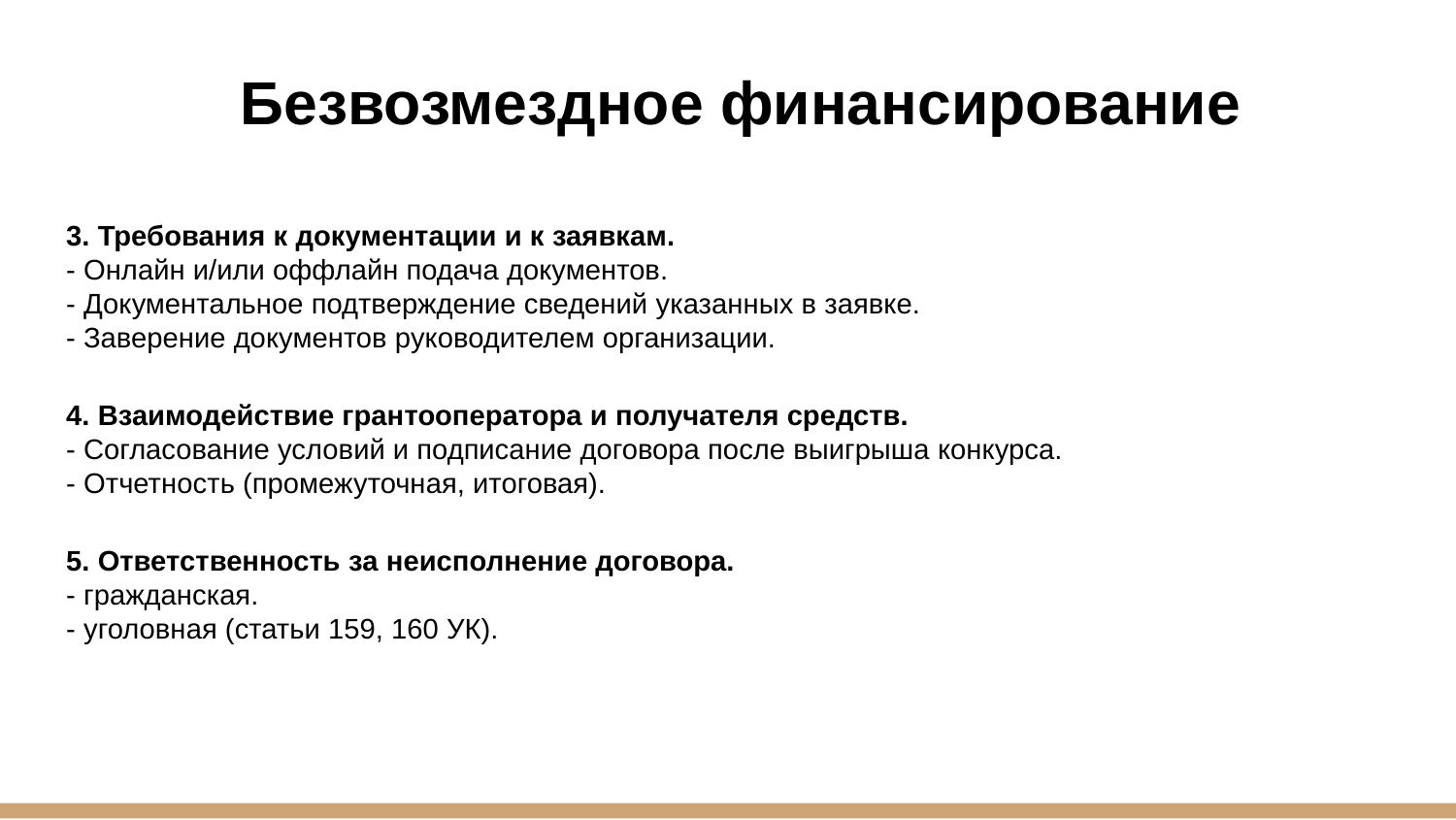

Безвозмездное финансирование
3. Требования к документации и к заявкам.
- Онлайн и/или оффлайн подача документов.
- Документальное подтверждение сведений указанных в заявке.
- Заверение документов руководителем организации.

4. Взаимодействие грантооператора и получателя средств.
- Согласование условий и подписание договора после выигрыша конкурса.
- Отчетность (промежуточная, итоговая).

5. Ответственность за неисполнение договора.
- гражданская.
- уголовная (статьи 159, 160 УК).